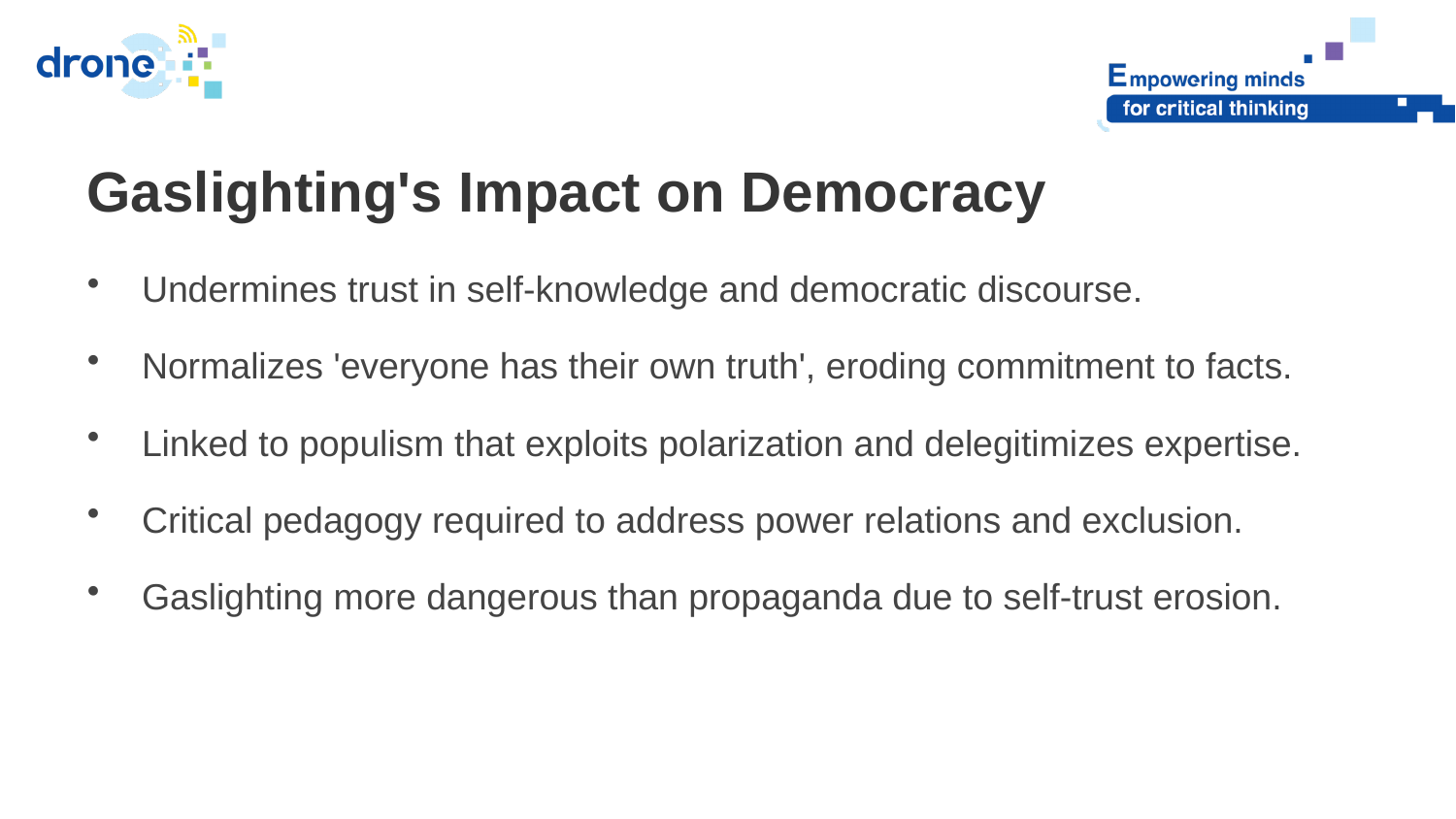

Gaslighting's Impact on Democracy
Undermines trust in self-knowledge and democratic discourse.
Normalizes 'everyone has their own truth', eroding commitment to facts.
Linked to populism that exploits polarization and delegitimizes expertise.
Critical pedagogy required to address power relations and exclusion.
Gaslighting more dangerous than propaganda due to self-trust erosion.